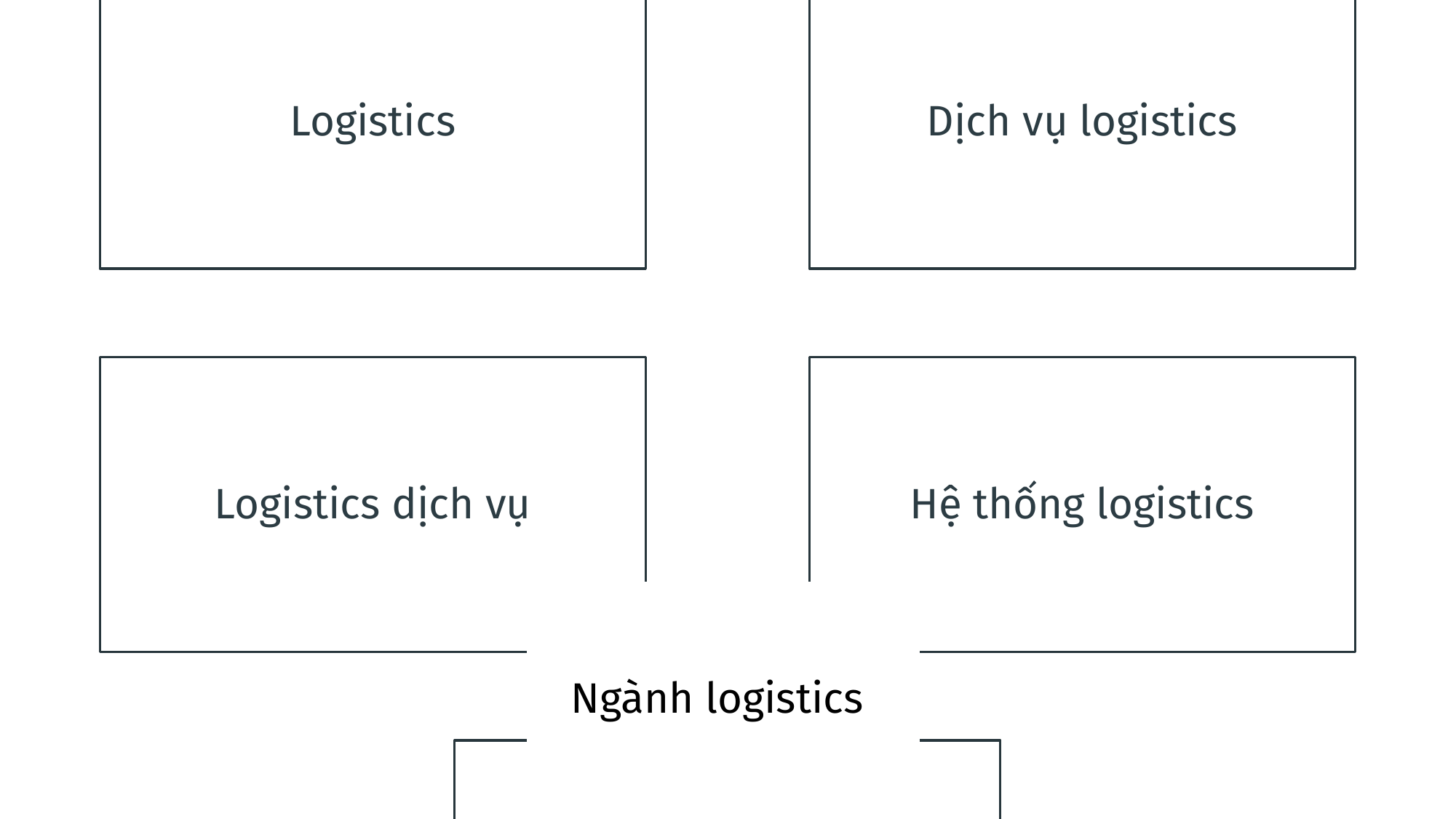

Logistics
Dịch vụ logistics
Logistics dịch vụ
Hệ thống logistics

Ngành logistics